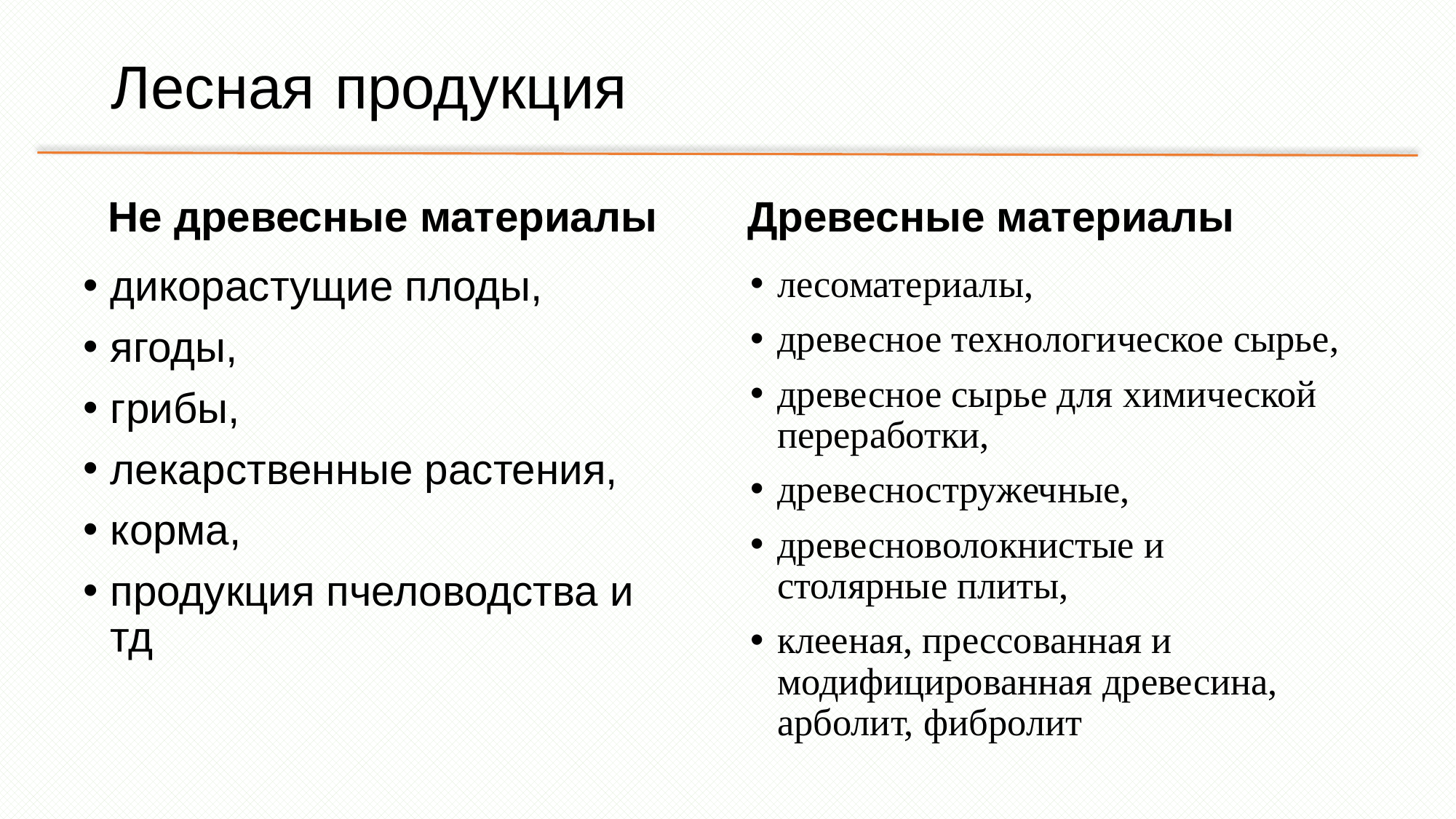

# Лесная продукция
Не древесные материалы
Древесные материалы
дикорастущие плоды,
ягоды,
грибы,
лекар­ственные растения,
корма,
продукция пчеловодства и тд
лесоматериалы,
древесное технологическое сырье,
древесное сырье для химической переработки,
древесностружечные,
древесноволокнистые и столярные плиты,
клееная, прессованная и модифицированная древесина, арболит, фибро­лит